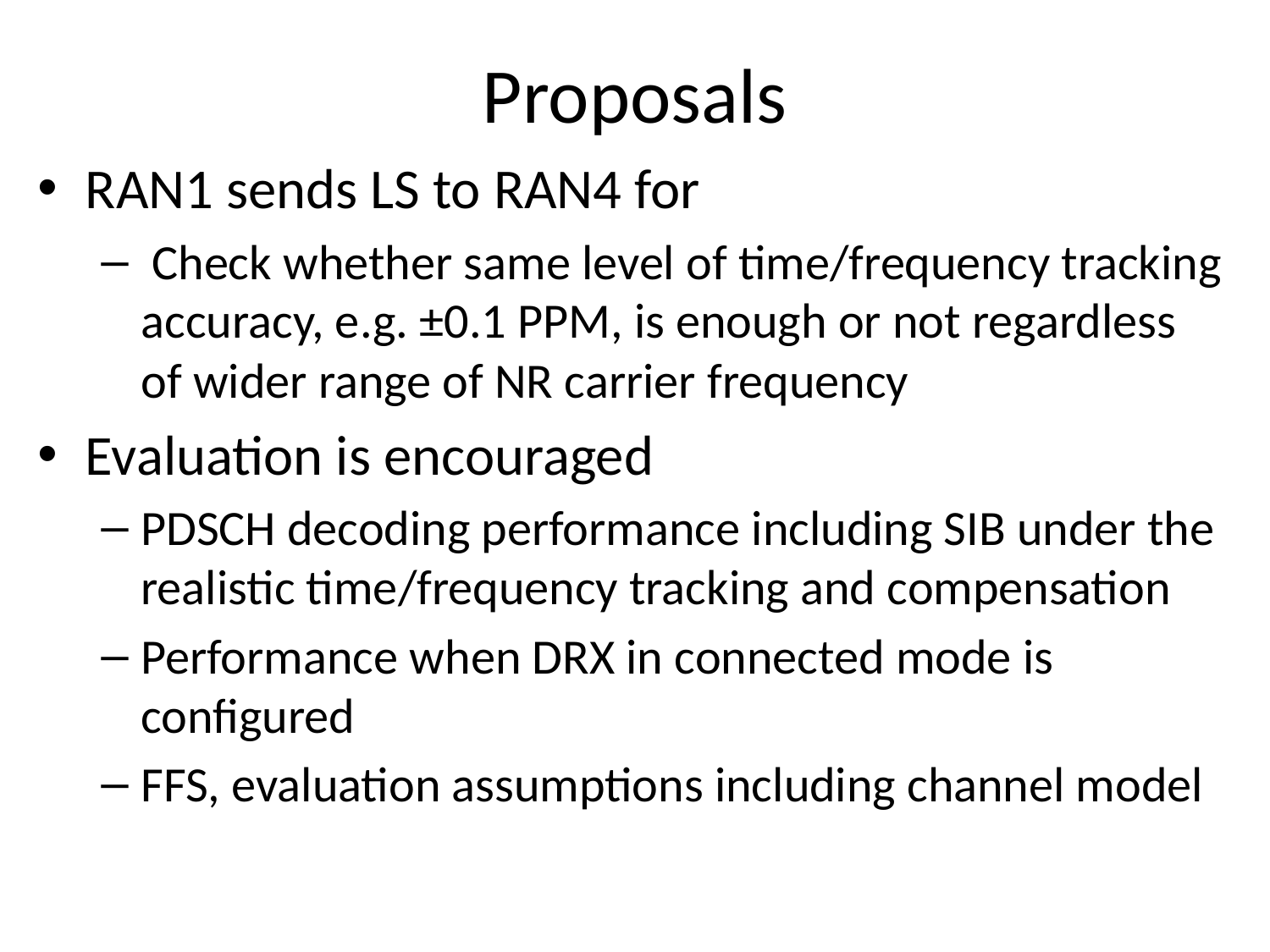

# Proposals
RAN1 sends LS to RAN4 for
 Check whether same level of time/frequency tracking accuracy, e.g. ±0.1 PPM, is enough or not regardless of wider range of NR carrier frequency
Evaluation is encouraged
PDSCH decoding performance including SIB under the realistic time/frequency tracking and compensation
Performance when DRX in connected mode is configured
FFS, evaluation assumptions including channel model